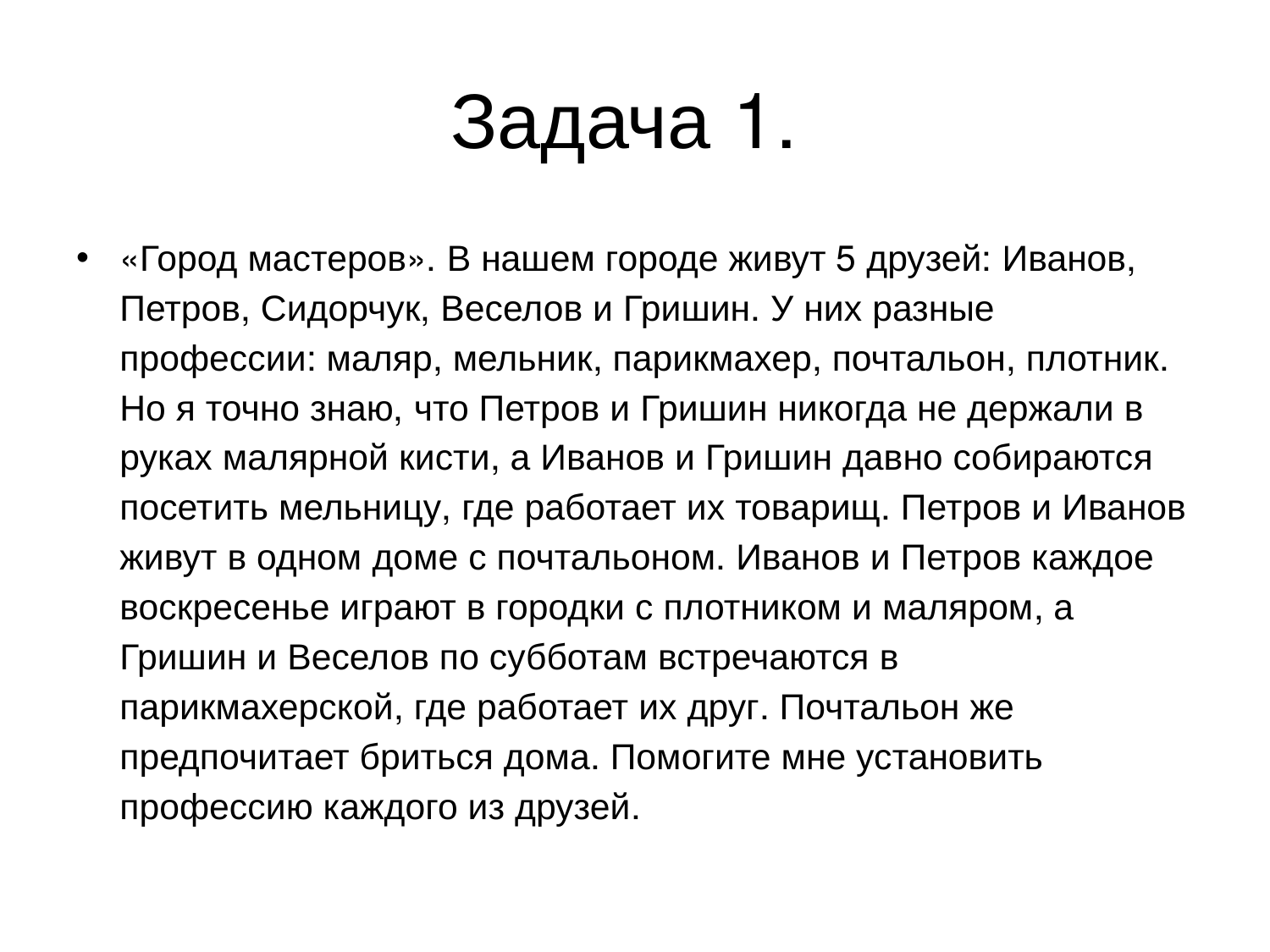

# Задача 1.
«Город мастеров». В нашем городе живут 5 друзей: Иванов, Петров, Сидорчук, Веселов и Гришин. У них разные профессии: маляр, мельник, парикмахер, почтальон, плотник. Но я точно знаю, что Петров и Гришин никогда не держали в руках малярной кисти, а Иванов и Гришин давно собираются посетить мельницу, где работает их товарищ. Петров и Иванов живут в одном доме с почтальоном. Иванов и Петров каждое воскресенье играют в городки с плотником и маляром, а Гришин и Веселов по субботам встречаются в парикмахерской, где работает их друг. Почтальон же предпочитает бриться дома. Помогите мне установить профессию каждого из друзей.